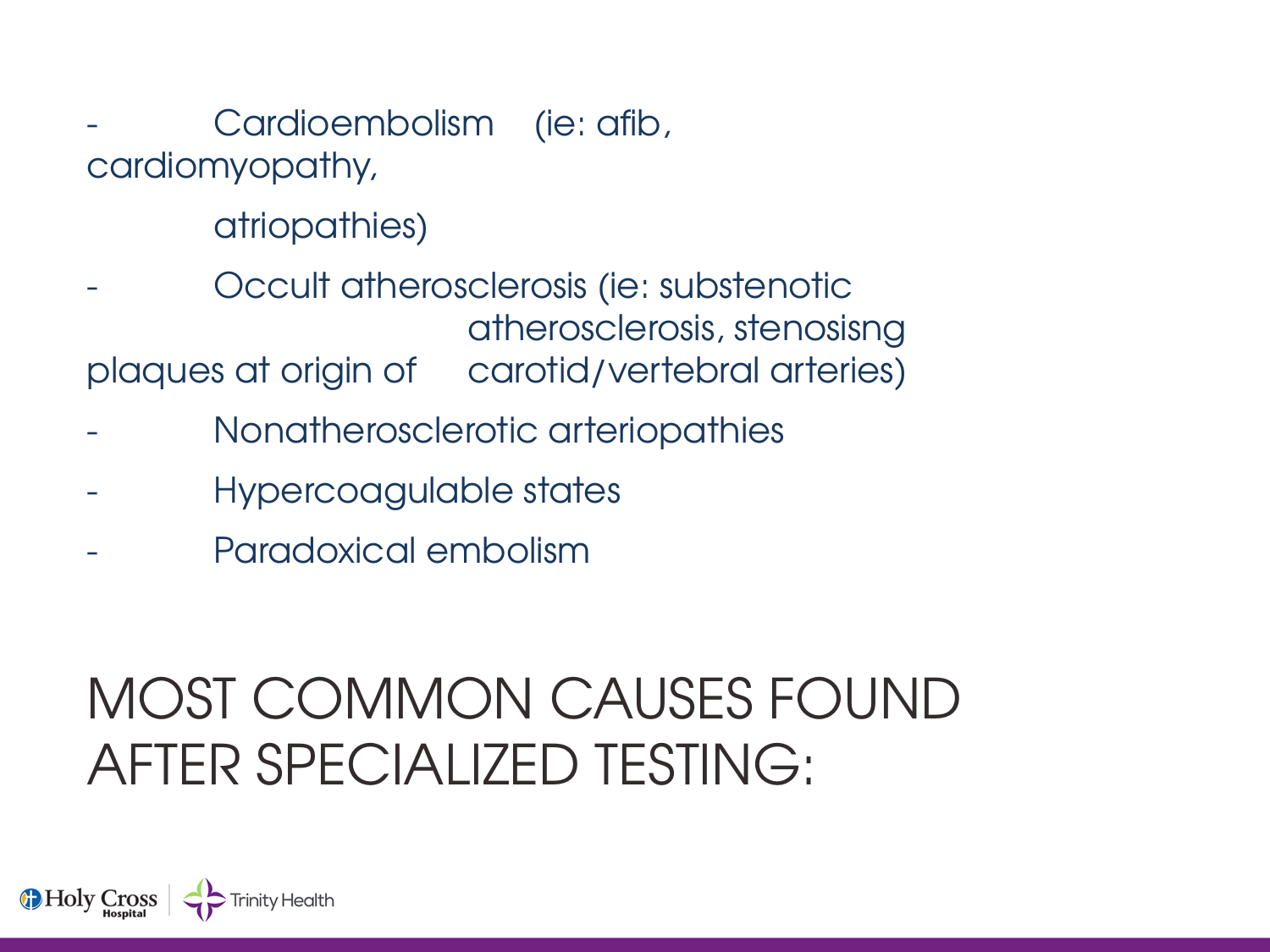

-	Cardioembolism    (ie: afib, cardiomyopathy,
	atriopathies)
-	Occult atherosclerosis (ie: substenotic 			atherosclerosis, stenosisng plaques at origin of 	carotid/vertebral arteries)
-	Nonatherosclerotic arteriopathies
-	Hypercoagulable states
-	Paradoxical embolism
# Most common causes found after specialized testing: